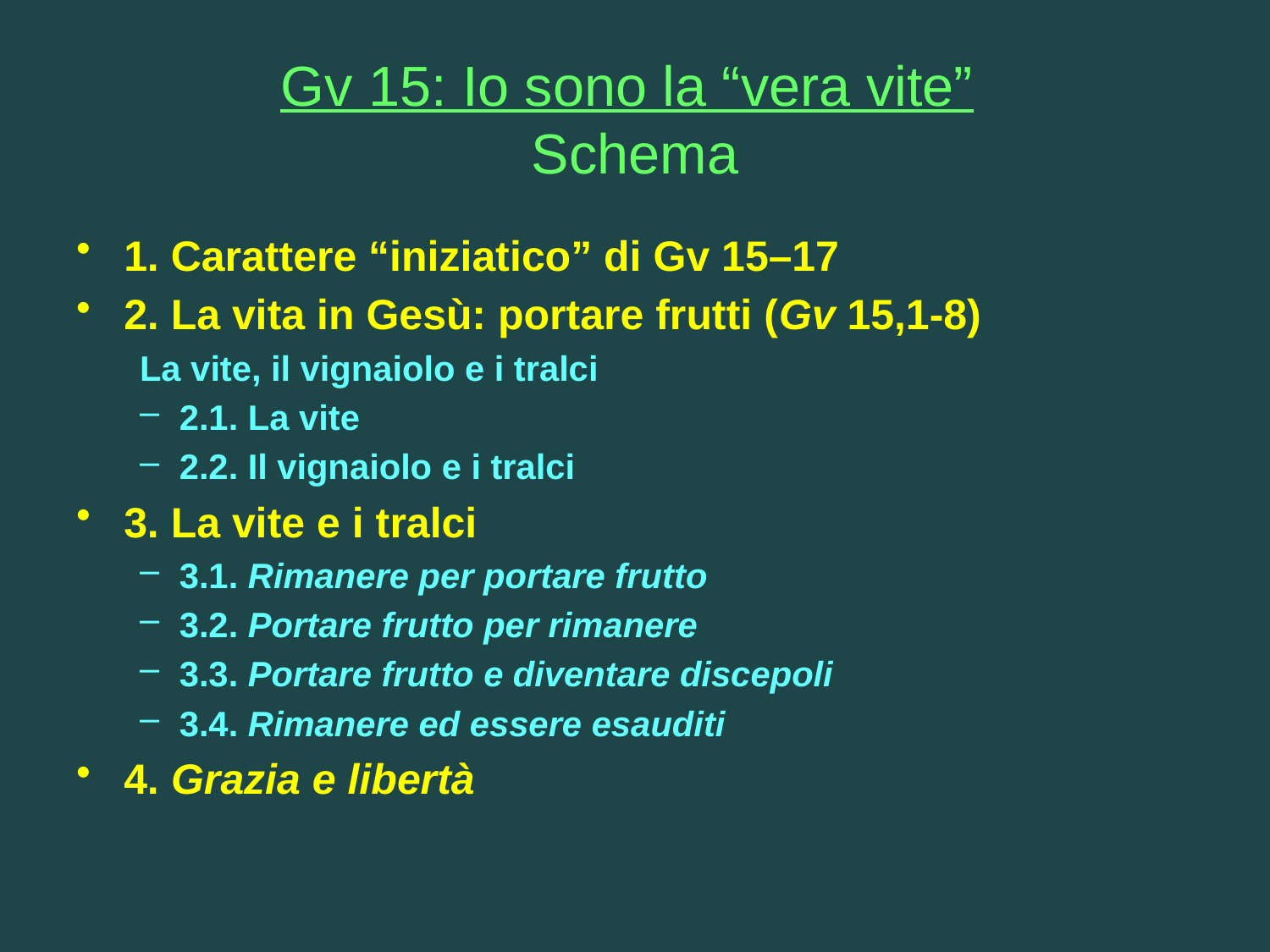

# Gv 15: Io sono la “vera vite” Schema
1. Carattere “iniziatico” di Gv 15–17
2. La vita in Gesù: portare frutti (Gv 15,1-8)
La vite, il vignaiolo e i tralci
2.1. La vite
2.2. Il vignaiolo e i tralci
3. La vite e i tralci
3.1. Rimanere per portare frutto
3.2. Portare frutto per rimanere
3.3. Portare frutto e diventare discepoli
3.4. Rimanere ed essere esauditi
4. Grazia e libertà